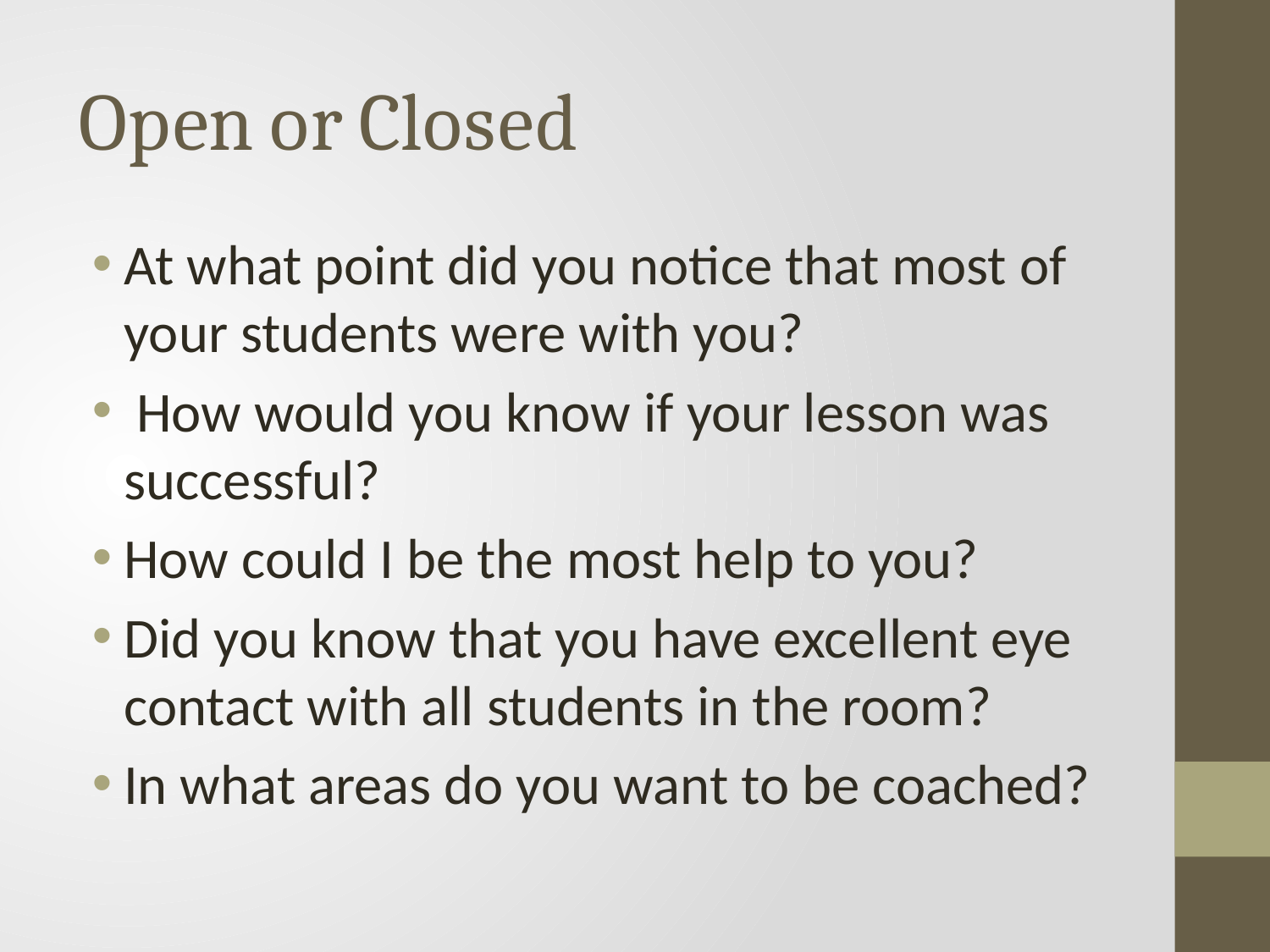

# Open or Closed
At what point did you notice that most of your students were with you?
 How would you know if your lesson was successful?
How could I be the most help to you?
Did you know that you have excellent eye contact with all students in the room?
In what areas do you want to be coached?